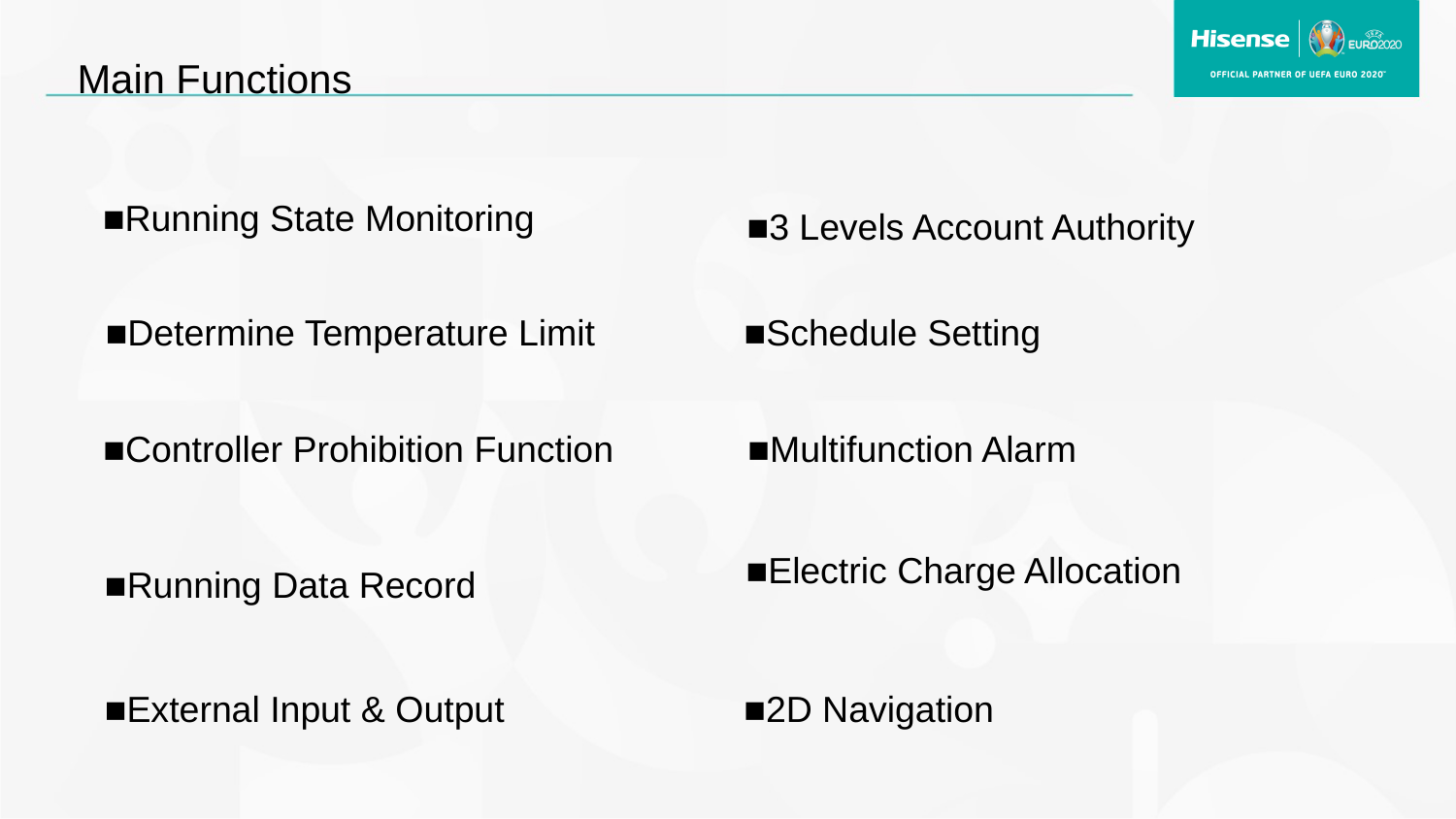

Main Functions
■Running State Monitoring
■3 Levels Account Authority
■Determine Temperature Limit
■Schedule Setting
■Controller Prohibition Function
■Multifunction Alarm
■Electric Charge Allocation
■Running Data Record
■External Input & Output
■2D Navigation